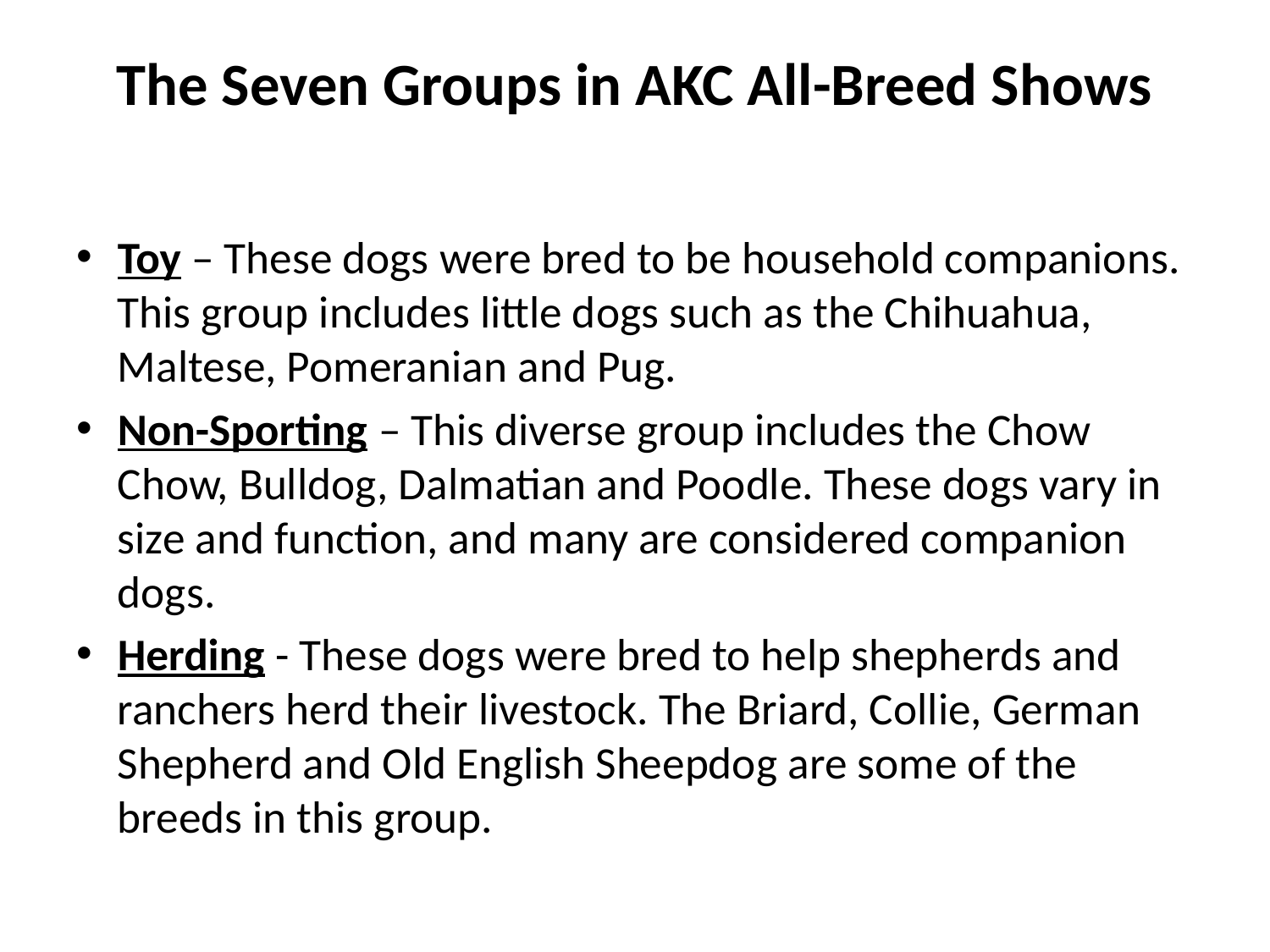

# The Seven Groups in AKC All-Breed Shows
Toy – These dogs were bred to be household companions. This group includes little dogs such as the Chihuahua, Maltese, Pomeranian and Pug.
Non-Sporting – This diverse group includes the Chow Chow, Bulldog, Dalmatian and Poodle. These dogs vary in size and function, and many are considered companion dogs.
Herding - These dogs were bred to help shepherds and ranchers herd their livestock. The Briard, Collie, German Shepherd and Old English Sheepdog are some of the breeds in this group.